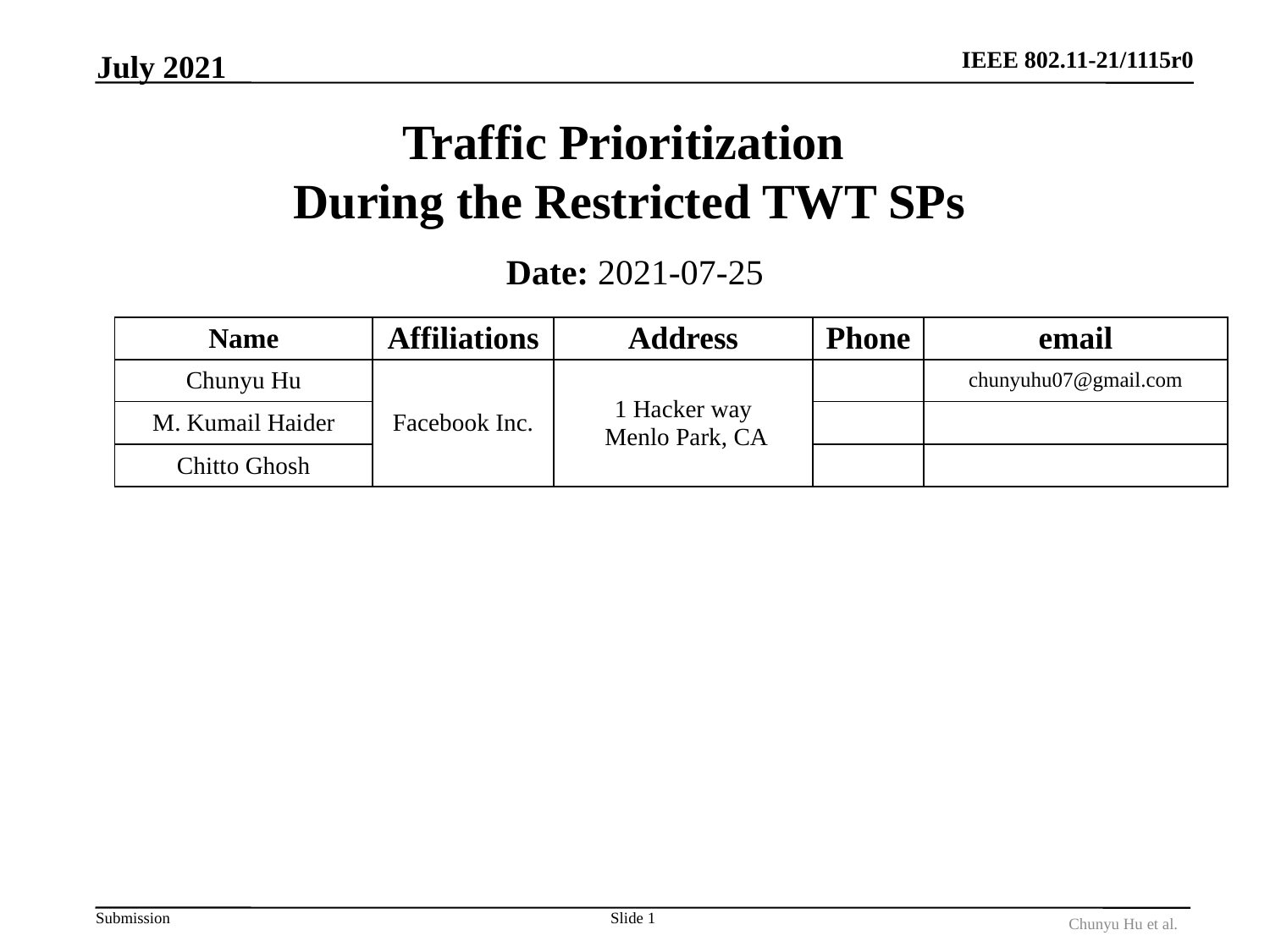

July 2021
# Traffic Prioritization During the Restricted TWT SPs
Date: 2021-07-25
| Name | Affiliations | Address | Phone | email |
| --- | --- | --- | --- | --- |
| Chunyu Hu | Facebook Inc. | 1 Hacker way Menlo Park, CA |  | chunyuhu07@gmail.com |
| M. Kumail Haider |  |  |  |  |
| Chitto Ghosh |  |  |  |  |
Slide 1
Chunyu Hu et al.